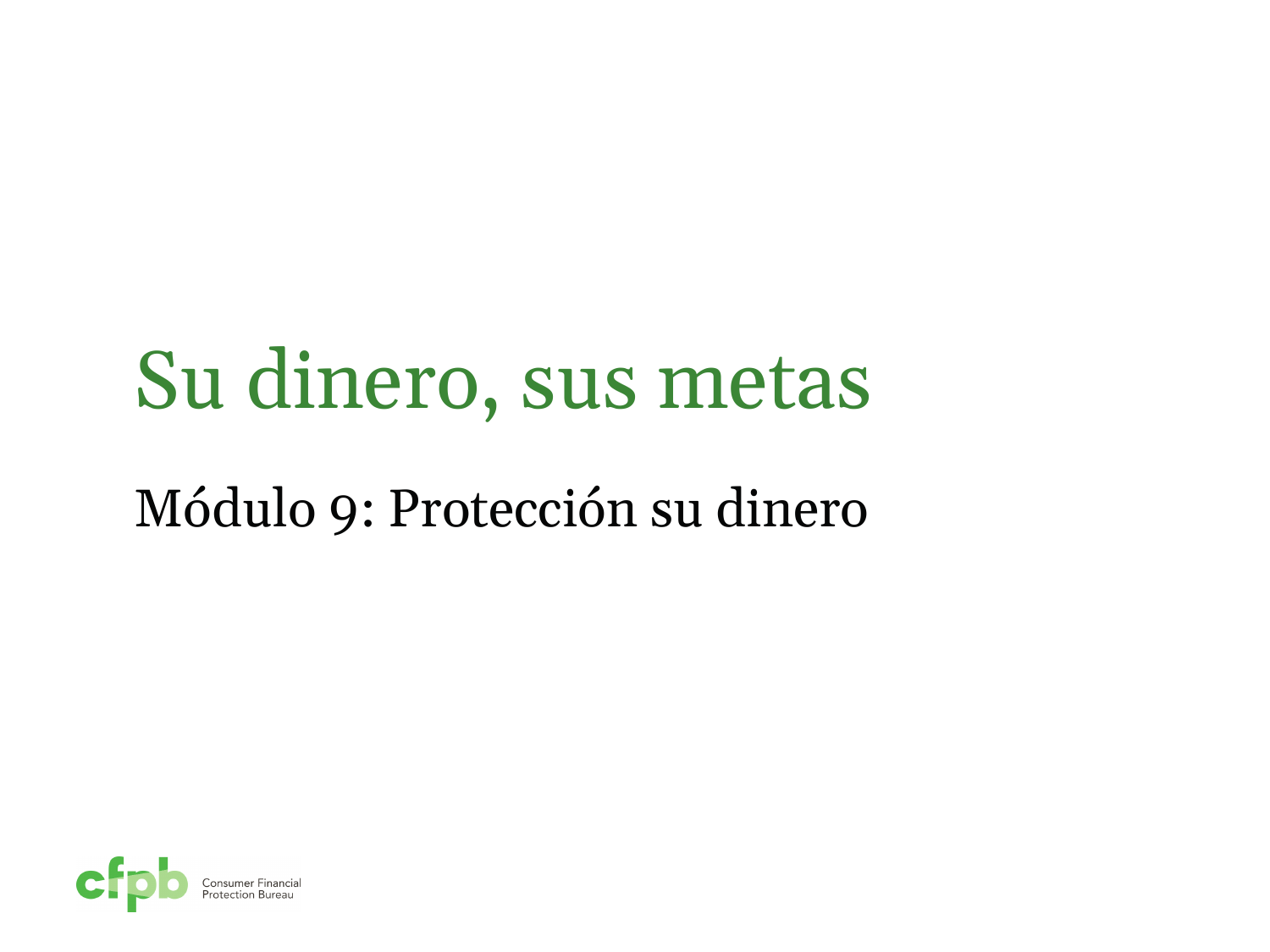

# Su dinero, sus metas
Módulo 9: Protección su dinero